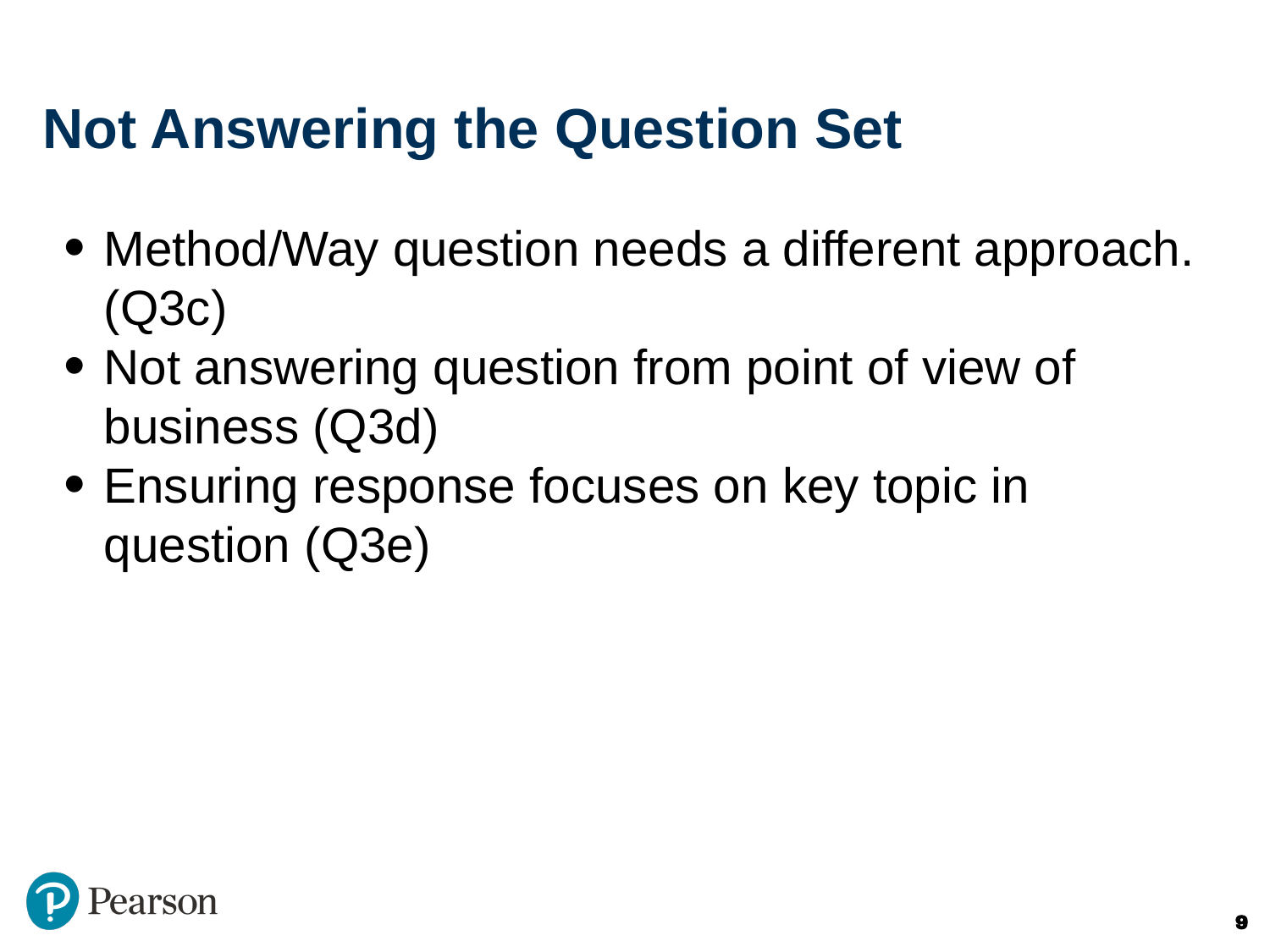

# Not Answering the Question Set
Method/Way question needs a different approach. (Q3c)
Not answering question from point of view of business (Q3d)
Ensuring response focuses on key topic in question (Q3e)